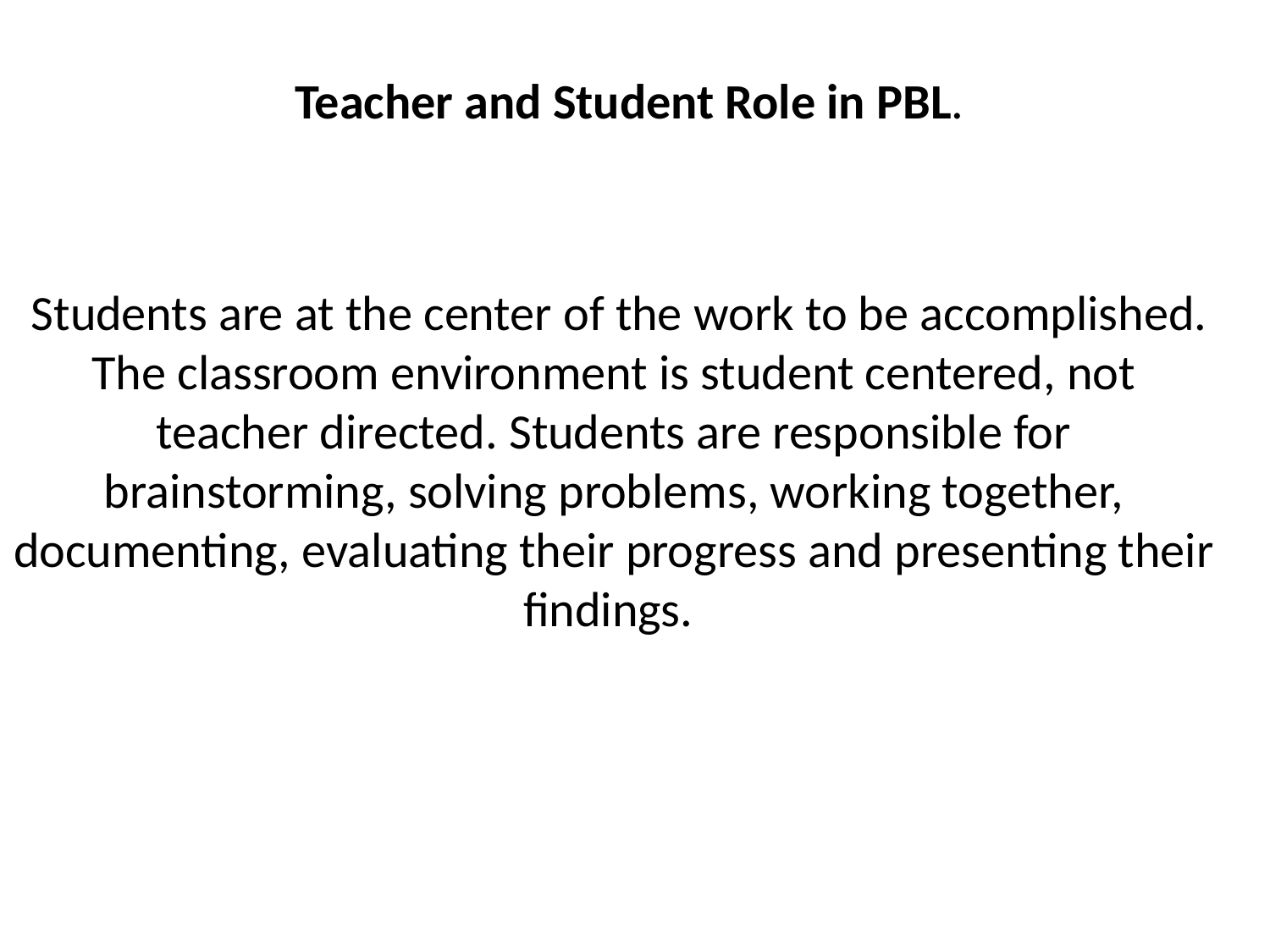

Teacher and Student Role in PBL.
 Students are at the center of the work to be accomplished. The classroom environment is student centered, not teacher directed. Students are responsible for brainstorming, solving problems, working together, documenting, evaluating their progress and presenting their findings.